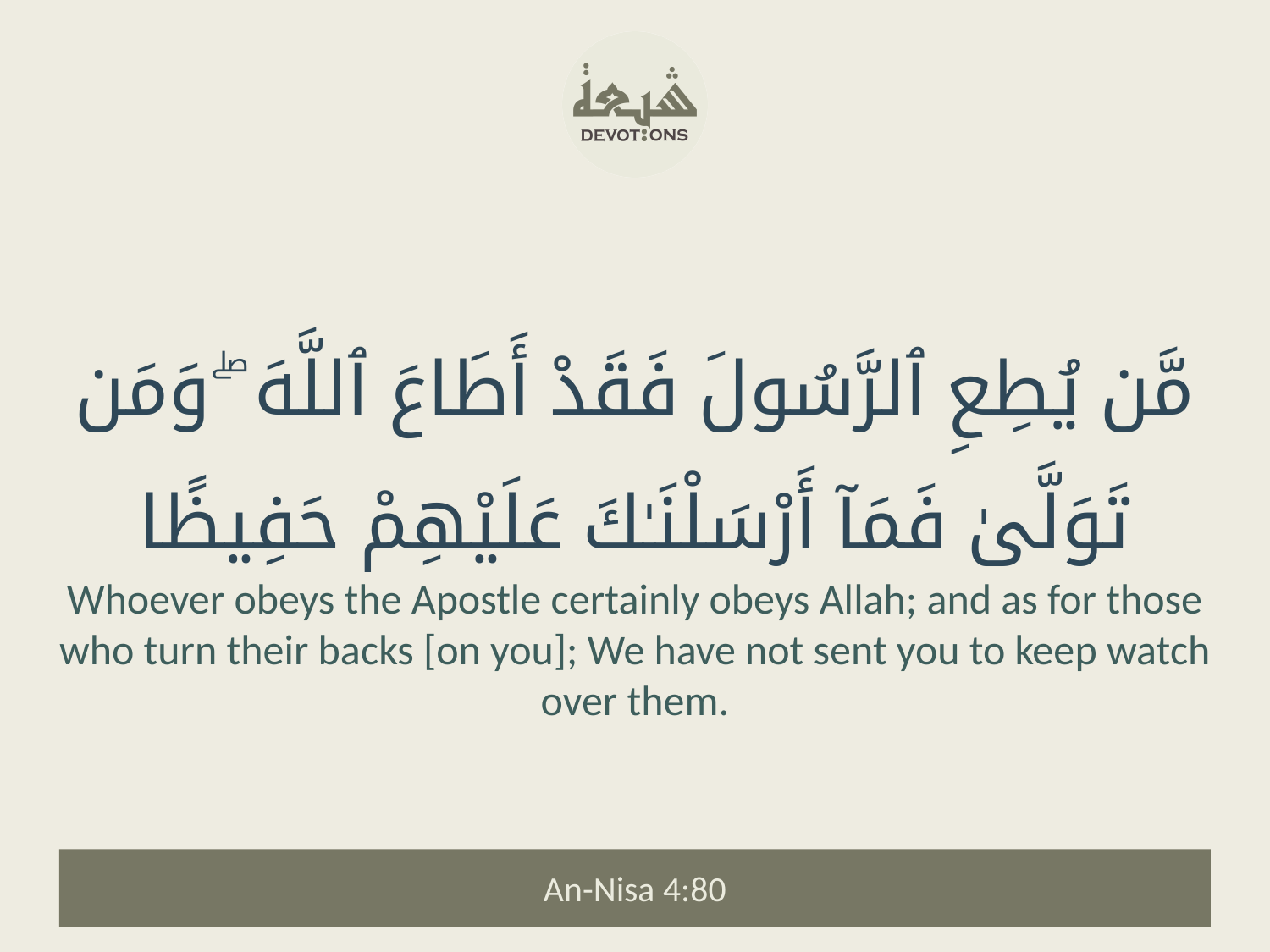

مَّن يُطِعِ ٱلرَّسُولَ فَقَدْ أَطَاعَ ٱللَّهَ ۖ وَمَن تَوَلَّىٰ فَمَآ أَرْسَلْنَـٰكَ عَلَيْهِمْ حَفِيظًا
Whoever obeys the Apostle certainly obeys Allah; and as for those who turn their backs [on you]; We have not sent you to keep watch over them.
An-Nisa 4:80